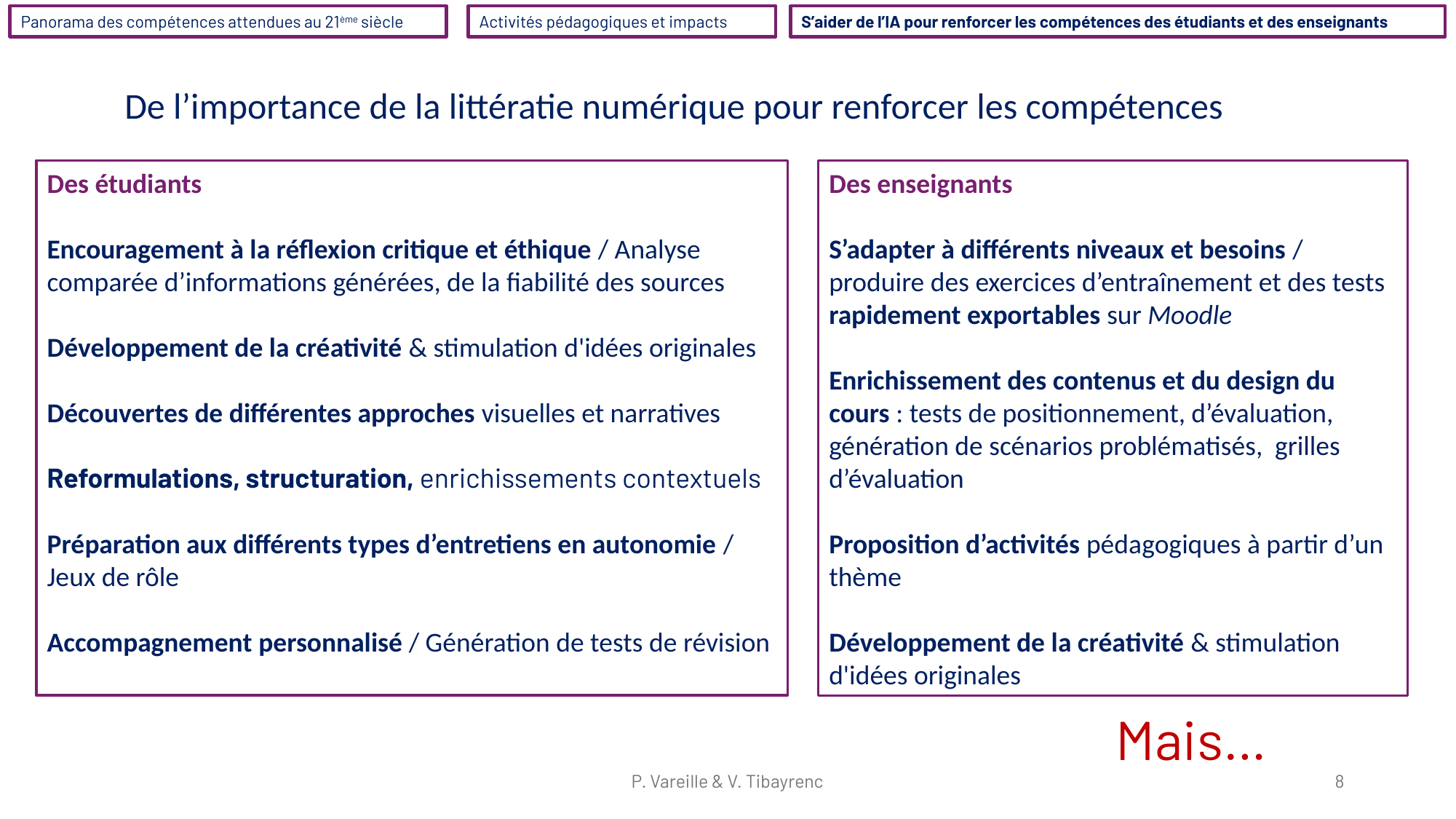

Panorama des compétences attendues au 21ème siècle
Activités pédagogiques et impacts
S’aider de l’IA pour renforcer les compétences des étudiants et des enseignants
# De l’importance de la littératie numérique pour renforcer les compétences
Des étudiants

Encouragement à la réflexion critique et éthique / Analyse comparée d’informations générées, de la fiabilité des sources

Développement de la créativité & stimulation d'idées originales

Découvertes de différentes approches visuelles et narratives

Reformulations, structuration, enrichissements contextuels

Préparation aux différents types d’entretiens en autonomie / Jeux de rôle

Accompagnement personnalisé / Génération de tests de révision

Des enseignants

S’adapter à différents niveaux et besoins / produire des exercices d’entraînement et des tests rapidement exportables sur Moodle

Enrichissement des contenus et du design du cours : tests de positionnement, d’évaluation, génération de scénarios problématisés,  grilles d’évaluation

Proposition d’activités pédagogiques à partir d’un thème

Développement de la créativité & stimulation d'idées originales
Mais…
P. Vareille & V. Tibayrenc
8